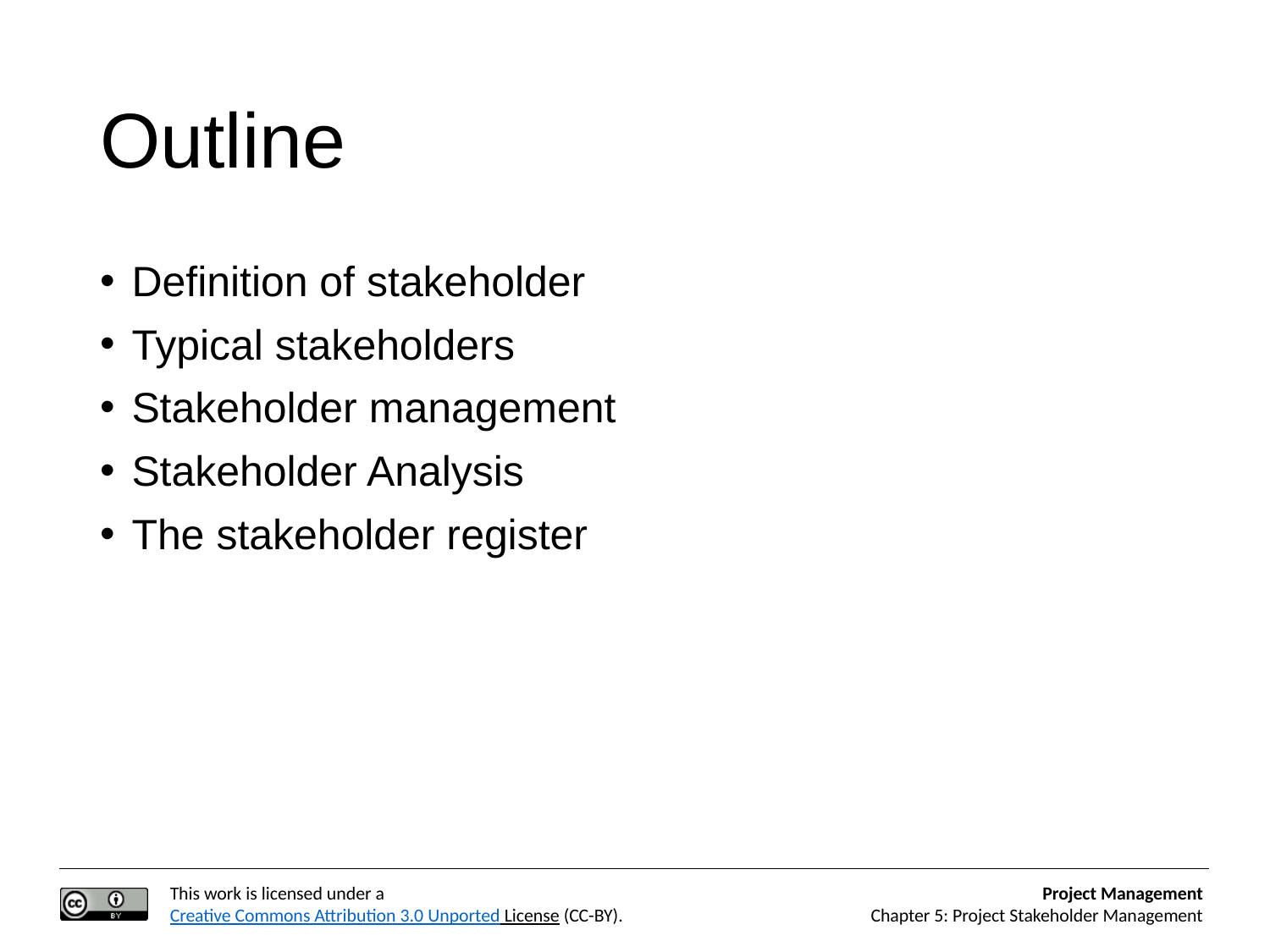

# Outline
Definition of stakeholder
Typical stakeholders
Stakeholder management
Stakeholder Analysis
The stakeholder register